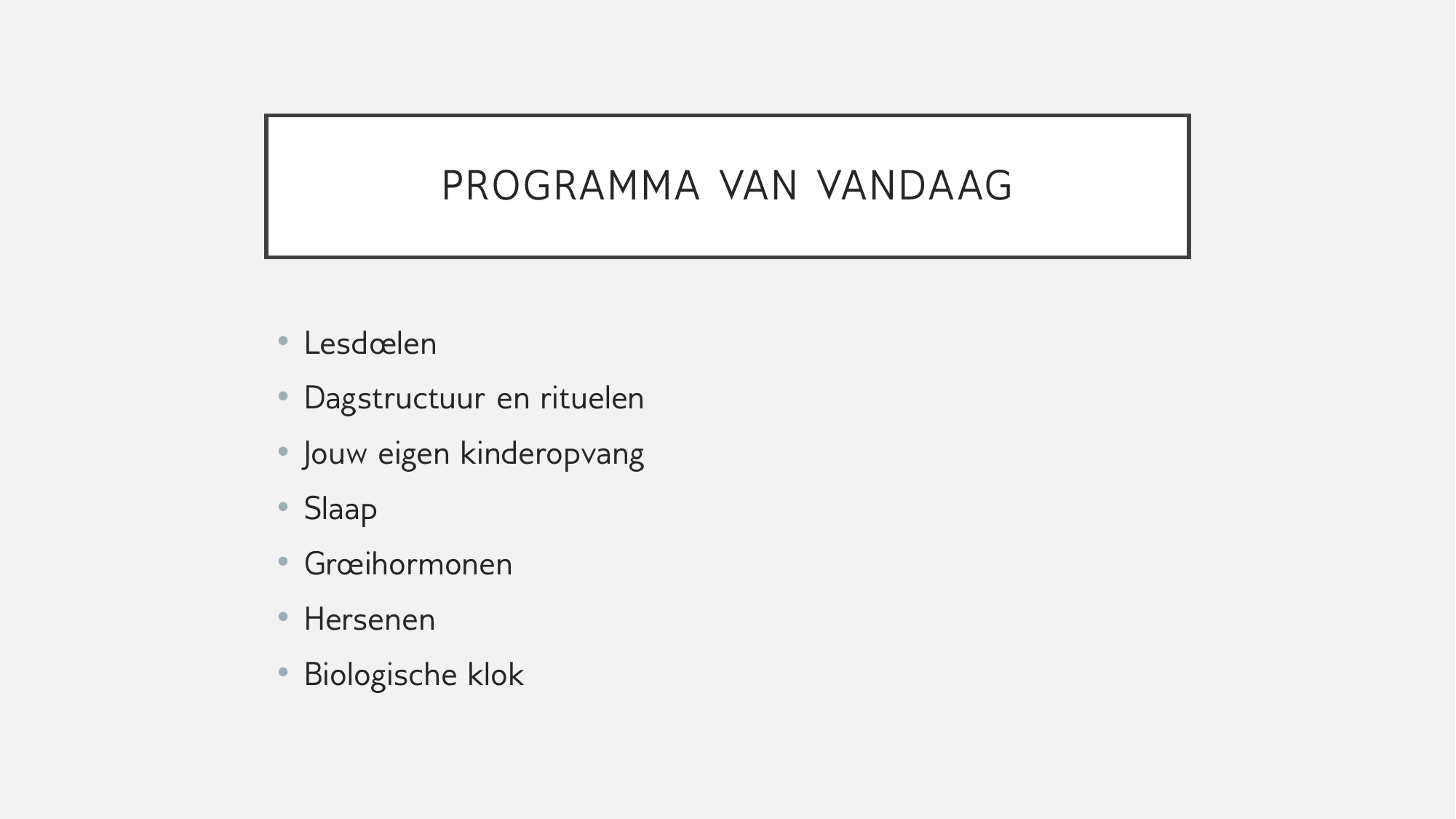

# Programma van vandaag
Lesdoelen
Dagstructuur en rituelen
Jouw eigen kinderopvang
Slaap
Groeihormonen
Hersenen
Biologische klok